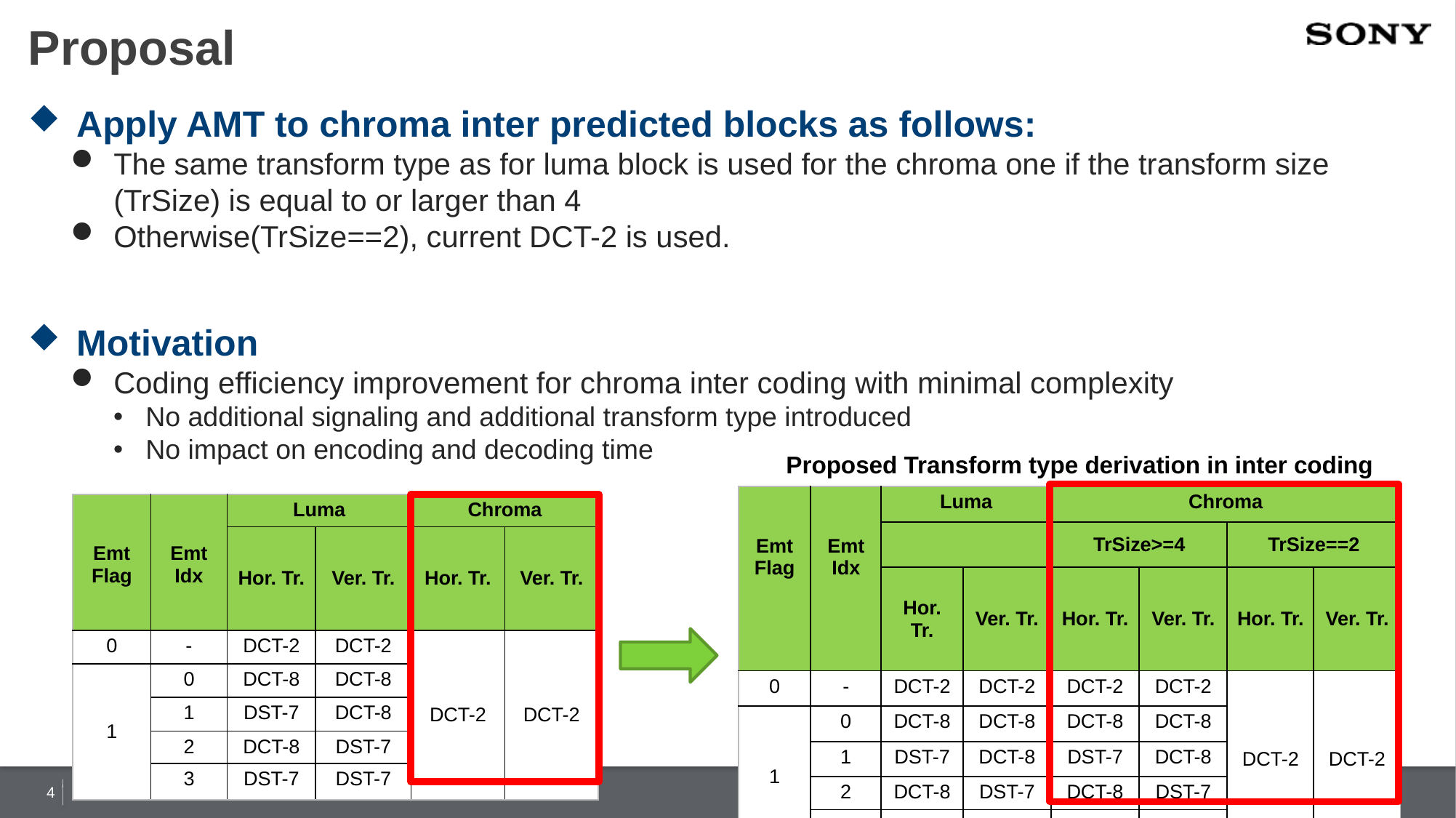

# Proposal
Apply AMT to chroma inter predicted blocks as follows:
The same transform type as for luma block is used for the chroma one if the transform size (TrSize) is equal to or larger than 4
Otherwise(TrSize==2), current DCT-2 is used.

Motivation
Coding efficiency improvement for chroma inter coding with minimal complexity
No additional signaling and additional transform type introduced
No impact on encoding and decoding time
Proposed Transform type derivation in inter coding

| Emt Flag | Emt Idx | Luma |  | Chroma |  |  |  |
| --- | --- | --- | --- | --- | --- | --- | --- |
|  |  |  |  | TrSize>=4 |  | TrSize==2 |  |
|  |  | Hor. Tr. | Ver. Tr. | Hor. Tr. | Ver. Tr. | Hor. Tr. | Ver. Tr. |
| 0 | - | DCT-2 | DCT-2 | DCT-2 | DCT-2 | DCT-2 | DCT-2 |
| 1 | 0 | DCT-8 | DCT-8 | DCT-8 | DCT-8 |  |  |
|  | 1 | DST-7 | DCT-8 | DST-7 | DCT-8 |  |  |
|  | 2 | DCT-8 | DST-7 | DCT-8 | DST-7 |  |  |
|  | 3 | DST-7 | DST-7 | DST-7 | DST-7 |  |  |
| Emt Flag | Emt Idx | Luma |  | Chroma |  |
| --- | --- | --- | --- | --- | --- |
|  |  | Hor. Tr. | Ver. Tr. | Hor. Tr. | Ver. Tr. |
| 0 | - | DCT-2 | DCT-2 | DCT-2 | DCT-2 |
| 1 | 0 | DCT-8 | DCT-8 |  |  |
|  | 1 | DST-7 | DCT-8 |  |  |
|  | 2 | DCT-8 | DST-7 |  |  |
|  | 3 | DST-7 | DST-7 |  |  |

4